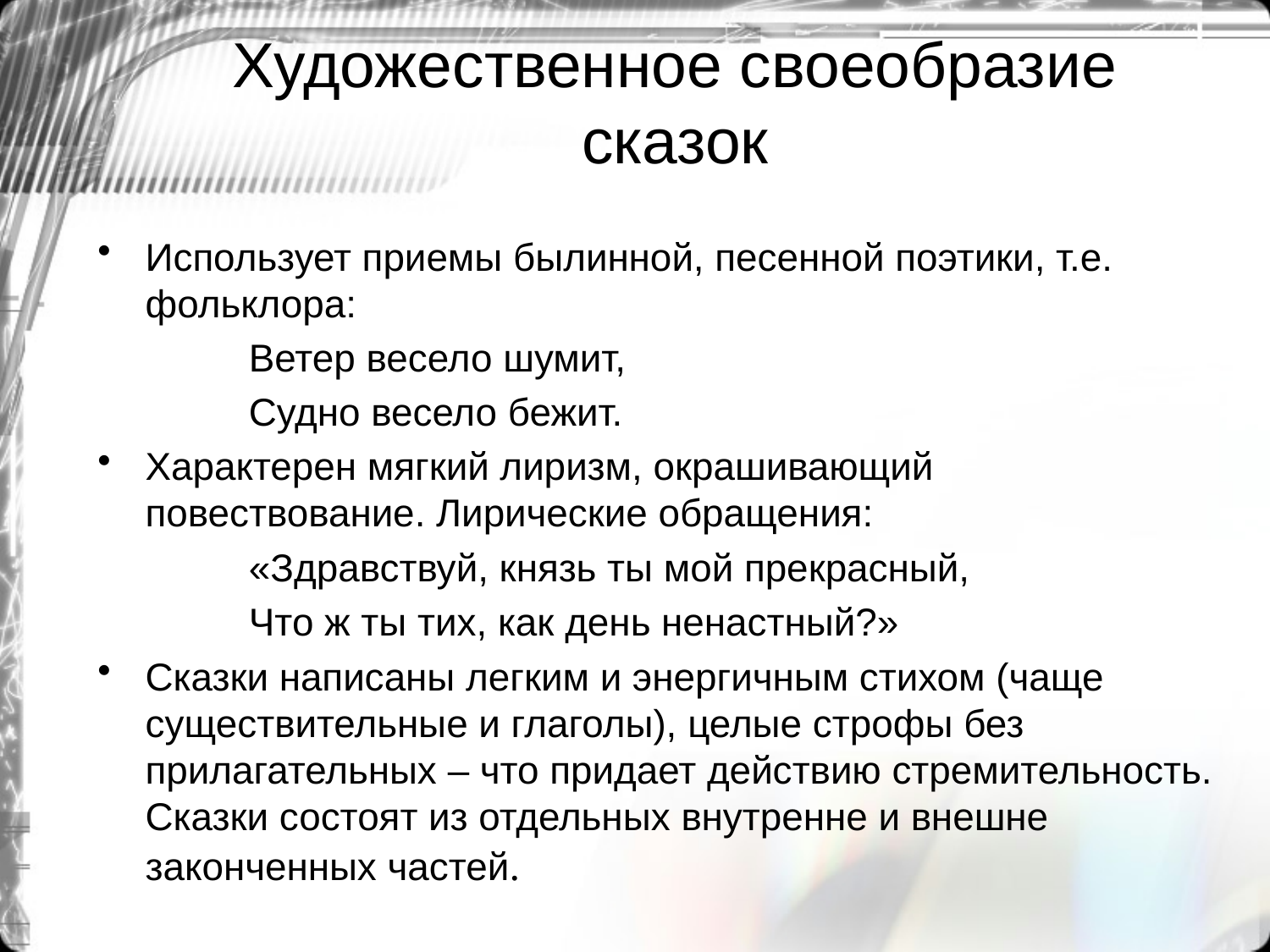

# Художественное своеобразие сказок
Использует приемы былинной, песенной поэтики, т.е. фольклора:
              Ветер весело шумит,
              Судно весело бежит.
Характерен мягкий лиризм, окрашивающий повествование. Лирические обращения:
              «Здравствуй, князь ты мой прекрасный,
              Что ж ты тих, как день ненастный?»
Сказки написаны легким и энергичным стихом (чаще существительные и глаголы), целые строфы без прилагательных – что придает действию стремительность. Сказки состоят из отдельных внутренне и внешне законченных частей.